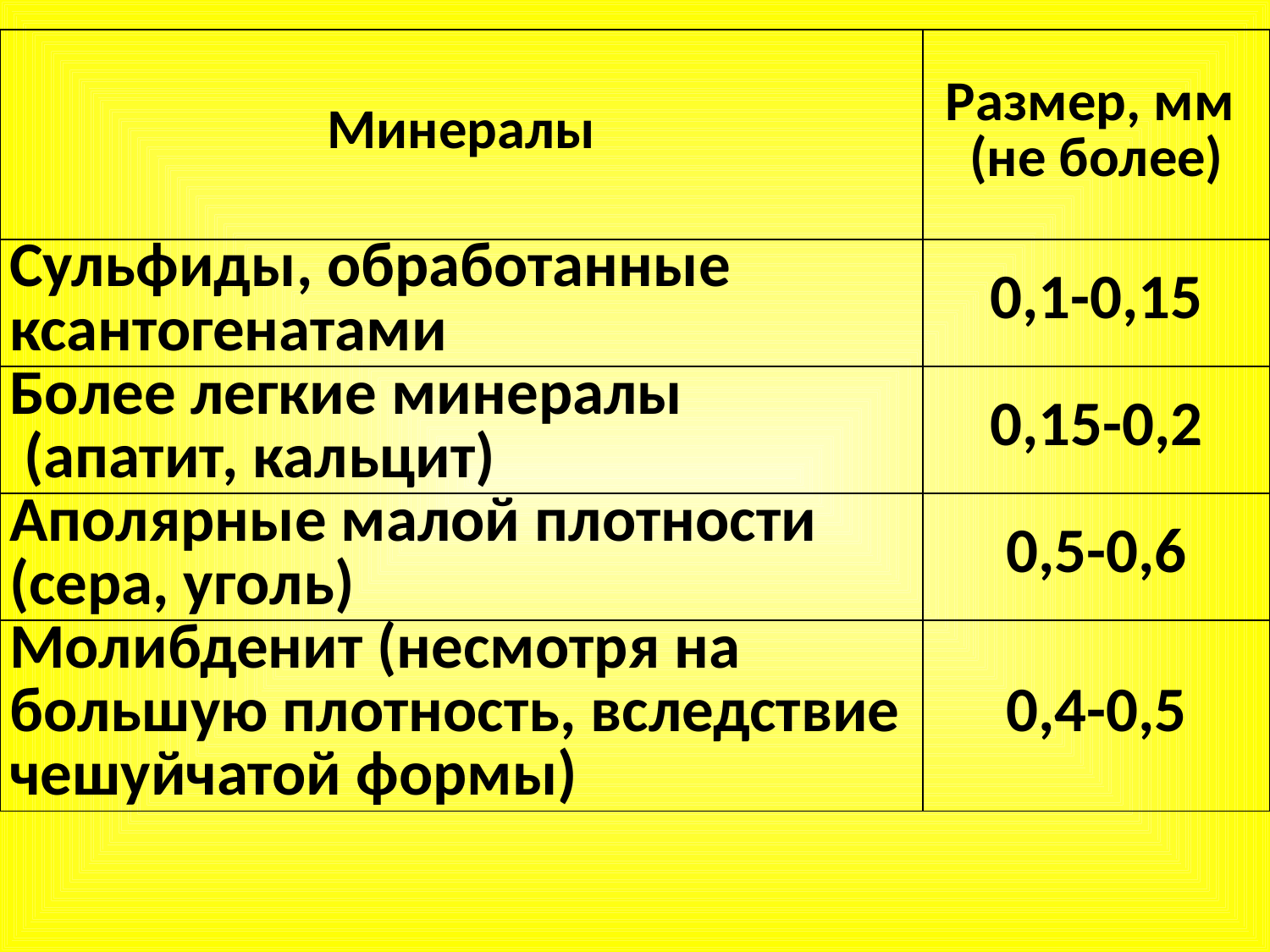

| Минералы | Размер, мм (не более) |
| --- | --- |
| Сульфиды, обработанные ксантогенатами | 0,1-0,15 |
| Более легкие минералы (апатит, кальцит) | 0,15-0,2 |
| Аполярные малой плотности (сера, уголь) | 0,5-0,6 |
| Молибденит (несмотря на большую плотность, вследствие чешуйчатой формы) | 0,4-0,5 |